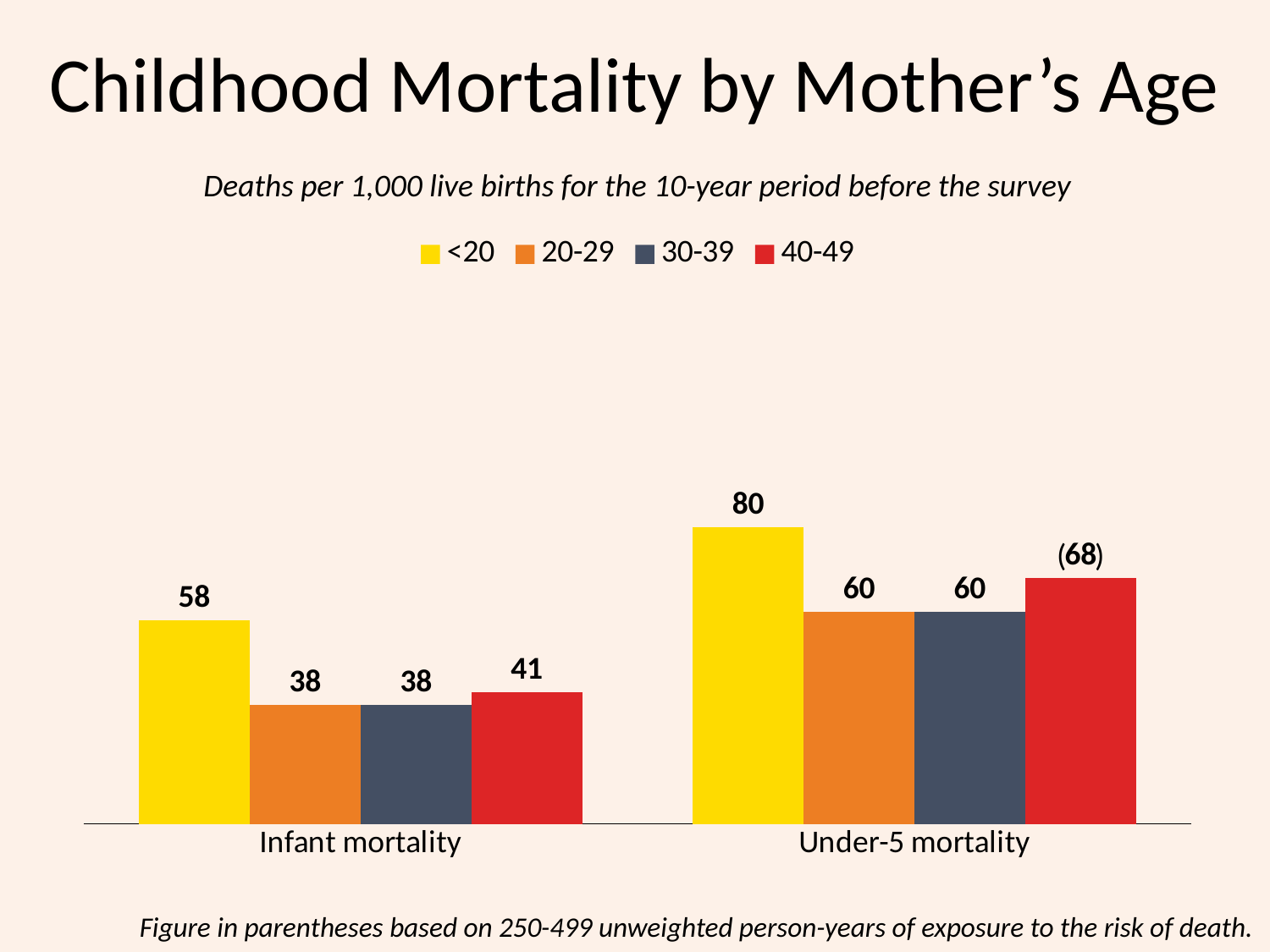

# Childhood Mortality by Mother’s Age
Deaths per 1,000 live births for the 10-year period before the survey

### Chart

| Category | <20 | 20-29 | 30-39 | 40-49 |
|---|---|---|---|---|
| Infant mortality | 58.0 | 38.0 | 38.0 | 41.0 |
| Under-5 mortality | 80.0 | 60.0 | 60.0 | 68.0 |
(    )
Figure in parentheses based on 250-499 unweighted person-years of exposure to the risk of death.